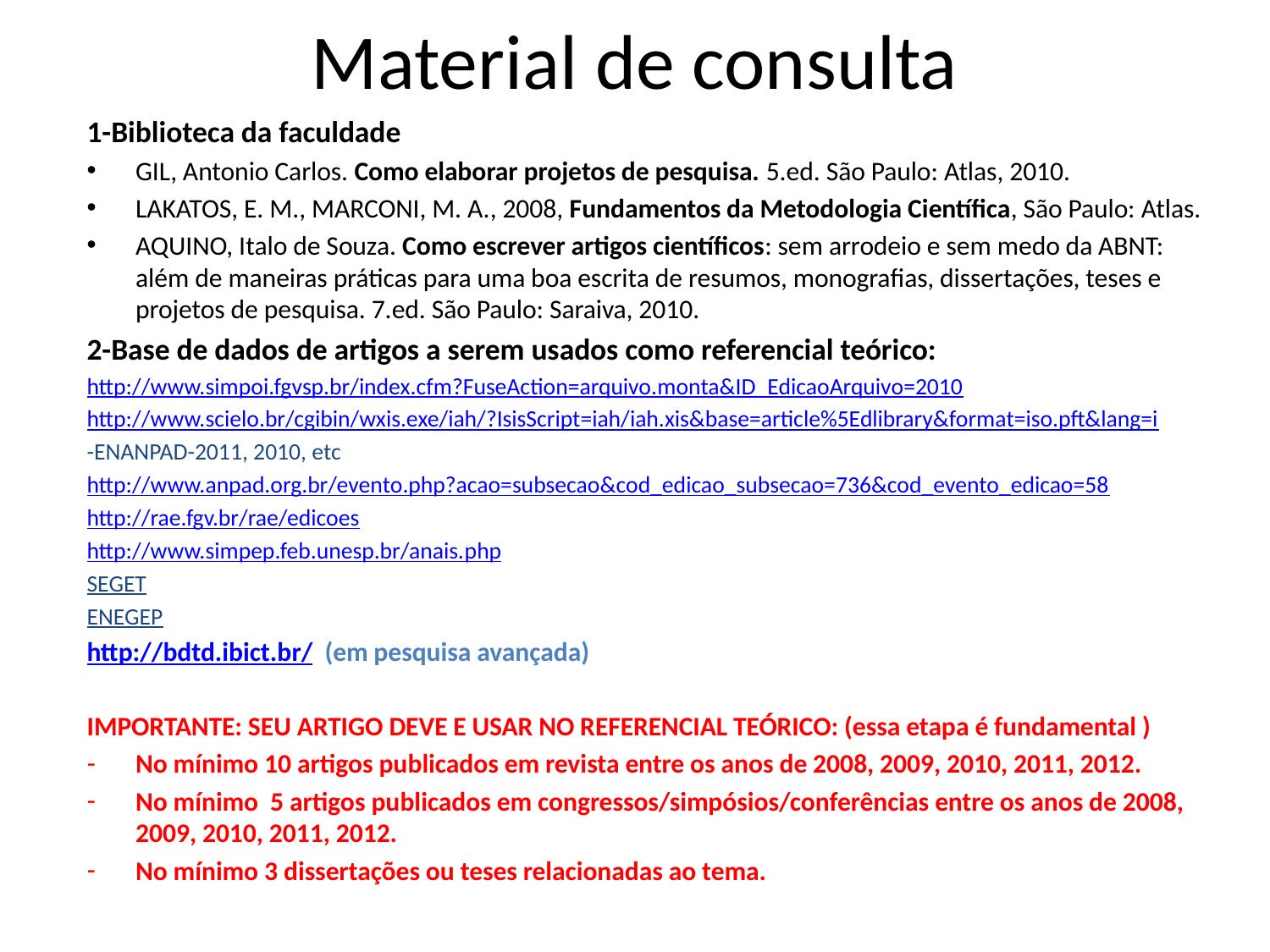

# Material de consulta
1-Biblioteca da faculdade
GIL, Antonio Carlos. Como elaborar projetos de pesquisa. 5.ed. São Paulo: Atlas, 2010.
LAKATOS, E. M., MARCONI, M. A., 2008, Fundamentos da Metodologia Científica, São Paulo: Atlas.
AQUINO, Italo de Souza. Como escrever artigos científicos: sem arrodeio e sem medo da ABNT: além de maneiras práticas para uma boa escrita de resumos, monografias, dissertações, teses e projetos de pesquisa. 7.ed. São Paulo: Saraiva, 2010.
2-Base de dados de artigos a serem usados como referencial teórico:
http://www.simpoi.fgvsp.br/index.cfm?FuseAction=arquivo.monta&ID_EdicaoArquivo=2010
http://www.scielo.br/cgibin/wxis.exe/iah/?IsisScript=iah/iah.xis&base=article%5Edlibrary&format=iso.pft&lang=i
-ENANPAD-2011, 2010, etc
http://www.anpad.org.br/evento.php?acao=subsecao&cod_edicao_subsecao=736&cod_evento_edicao=58
http://rae.fgv.br/rae/edicoes
http://www.simpep.feb.unesp.br/anais.php
SEGET
ENEGEP
http://bdtd.ibict.br/  (em pesquisa avançada)

IMPORTANTE: SEU ARTIGO DEVE E USAR NO REFERENCIAL TEÓRICO: (essa etapa é fundamental )
No mínimo 10 artigos publicados em revista entre os anos de 2008, 2009, 2010, 2011, 2012.
No mínimo  5 artigos publicados em congressos/simpósios/conferências entre os anos de 2008, 2009, 2010, 2011, 2012.
No mínimo 3 dissertações ou teses relacionadas ao tema.